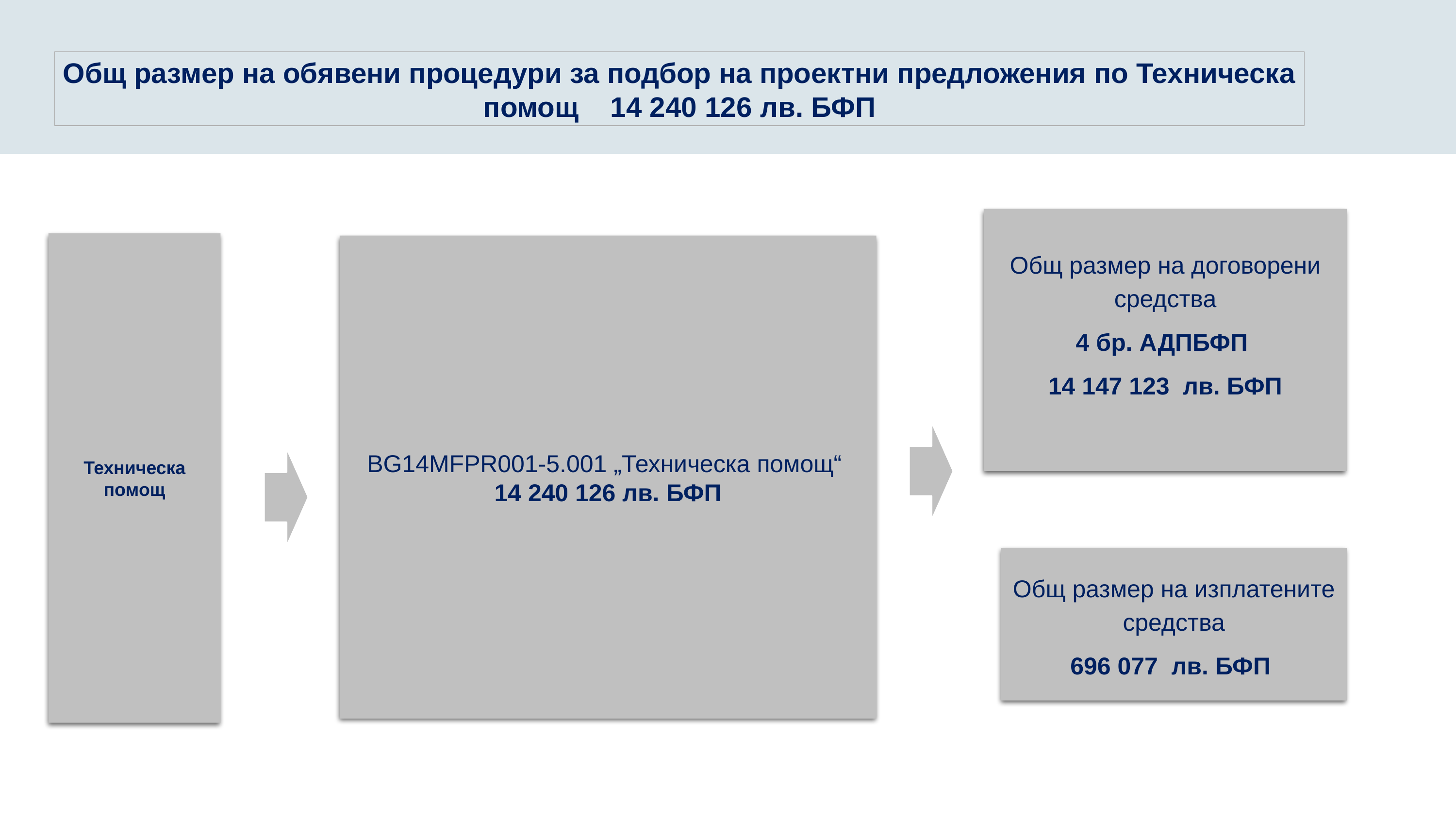

Общ размер на обявени процедури за подбор на проектни предложения по Техническа помощ    14 240 126 лв. БФП
Общ размер на договорени средства
4 бр. АДПБФП
14 147 123  лв. БФП

Техническа помощ
BG14MFPR001-5.001 „Техническа помощ“
14 240 126 лв. БФП

Общ размер на изплатените средства
696 077  лв. БФП